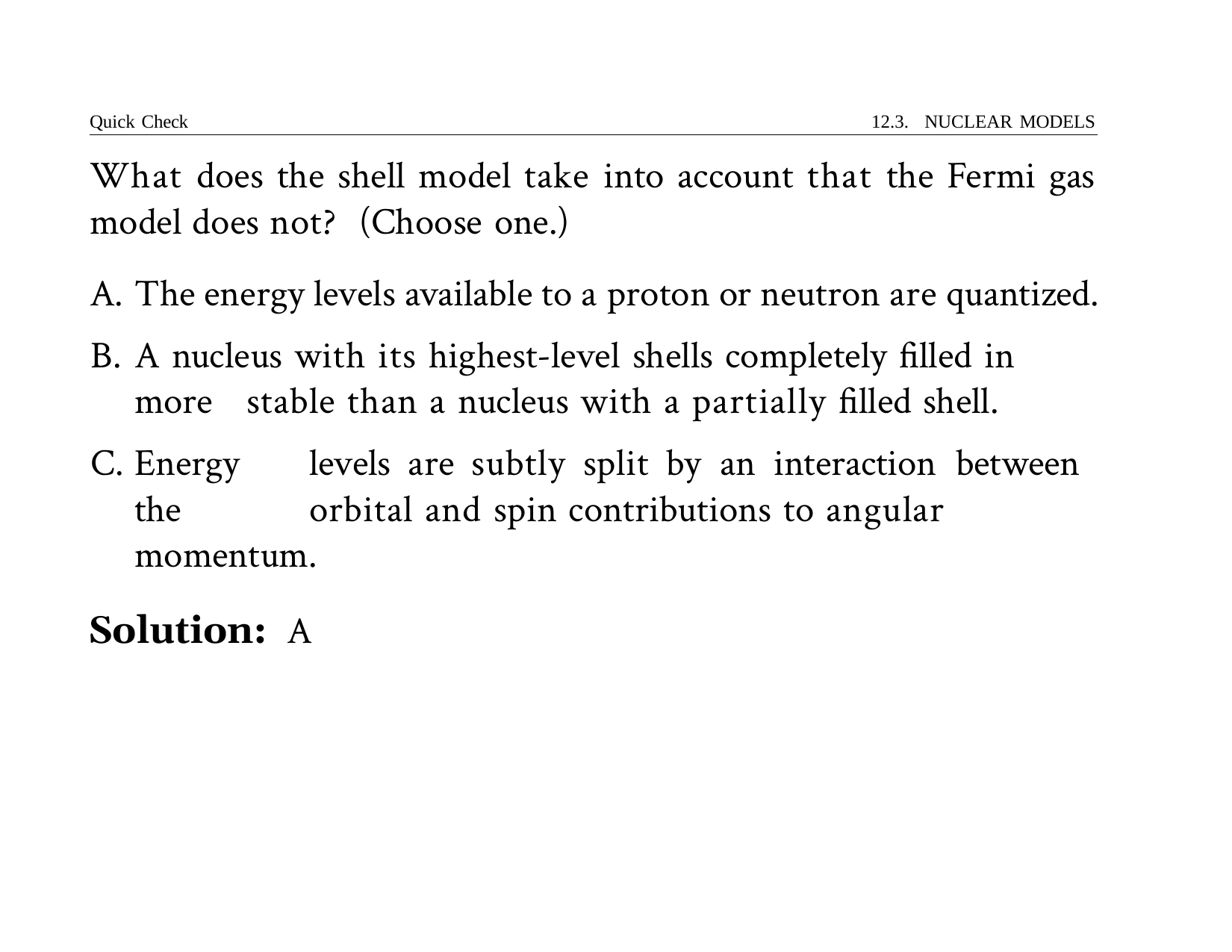

Quick Check	12.3.  NUCLEAR MODELS

# What does the shell model take into account that the Fermi gas model does not?	(Choose one.)
The energy levels available to a proton or neutron are quantized.
A nucleus with its highest-level shells completely filled in more 	stable than a nucleus with a partially filled shell.
Energy	levels	are	subtly	split	by	an	interaction	between	the 	orbital and spin contributions to angular momentum.
Solution:	A